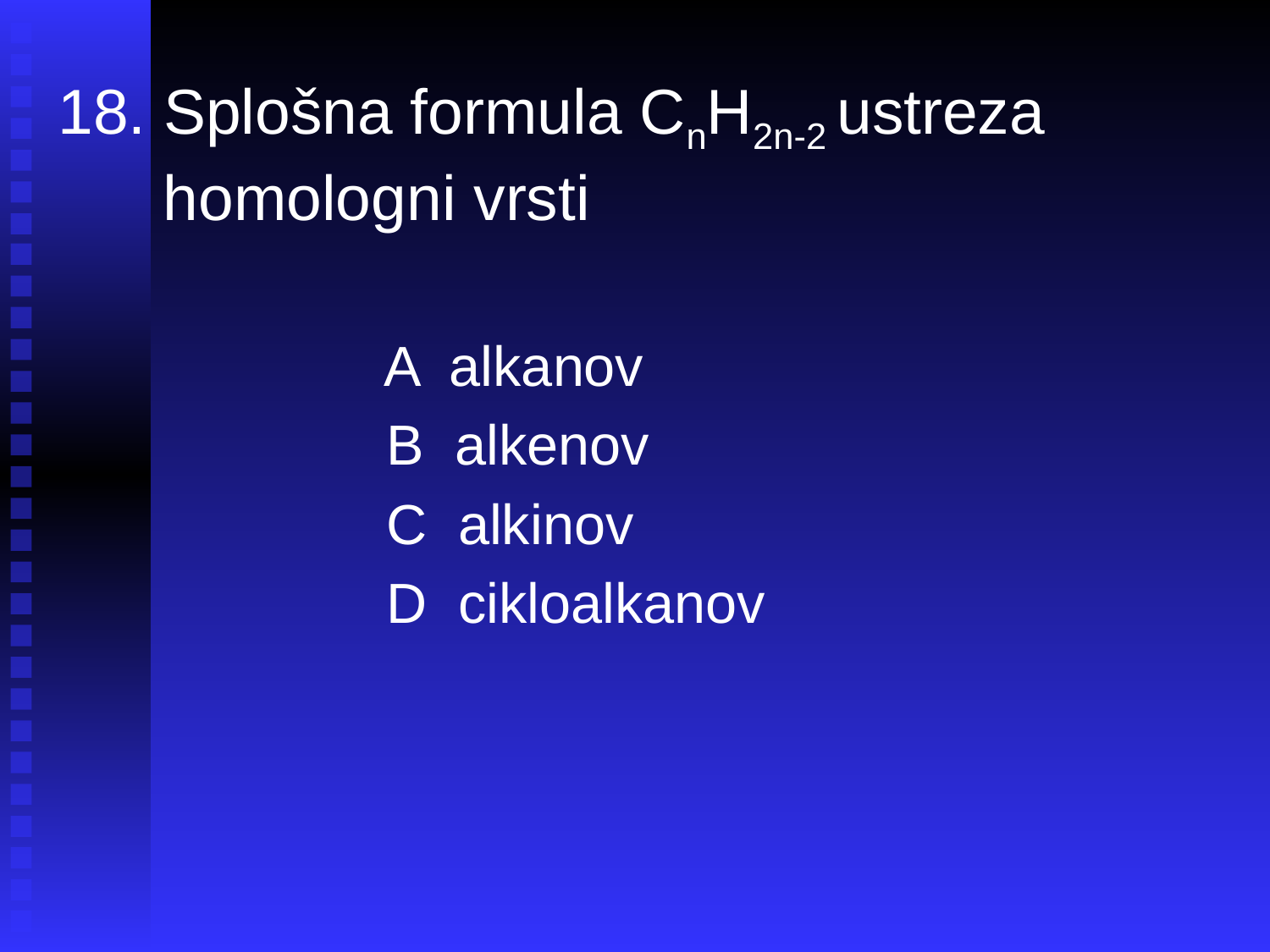

# 18. Splošna formula CnH2n-2 ustreza homologni vrsti
	  A  alkanov
     B  alkenov
     C  alkinov
     D  cikloalkanov